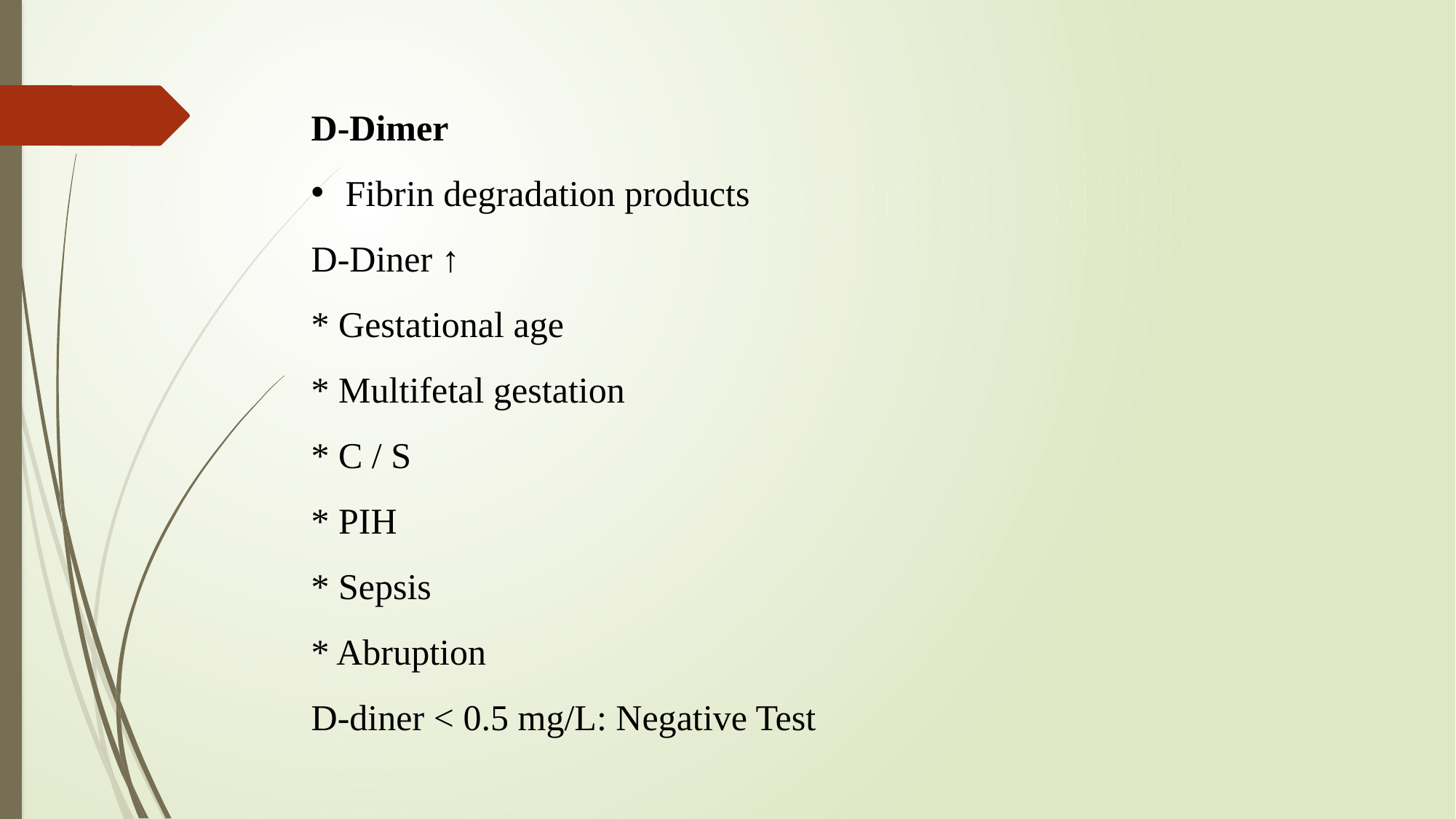

D-Dimer
Fibrin degradation products
D-Diner ↑
* Gestational age
* Multifetal gestation
* C / S
* PIH
* Sepsis
* Abruption
D-diner < 0.5 mg/L: Negative Test